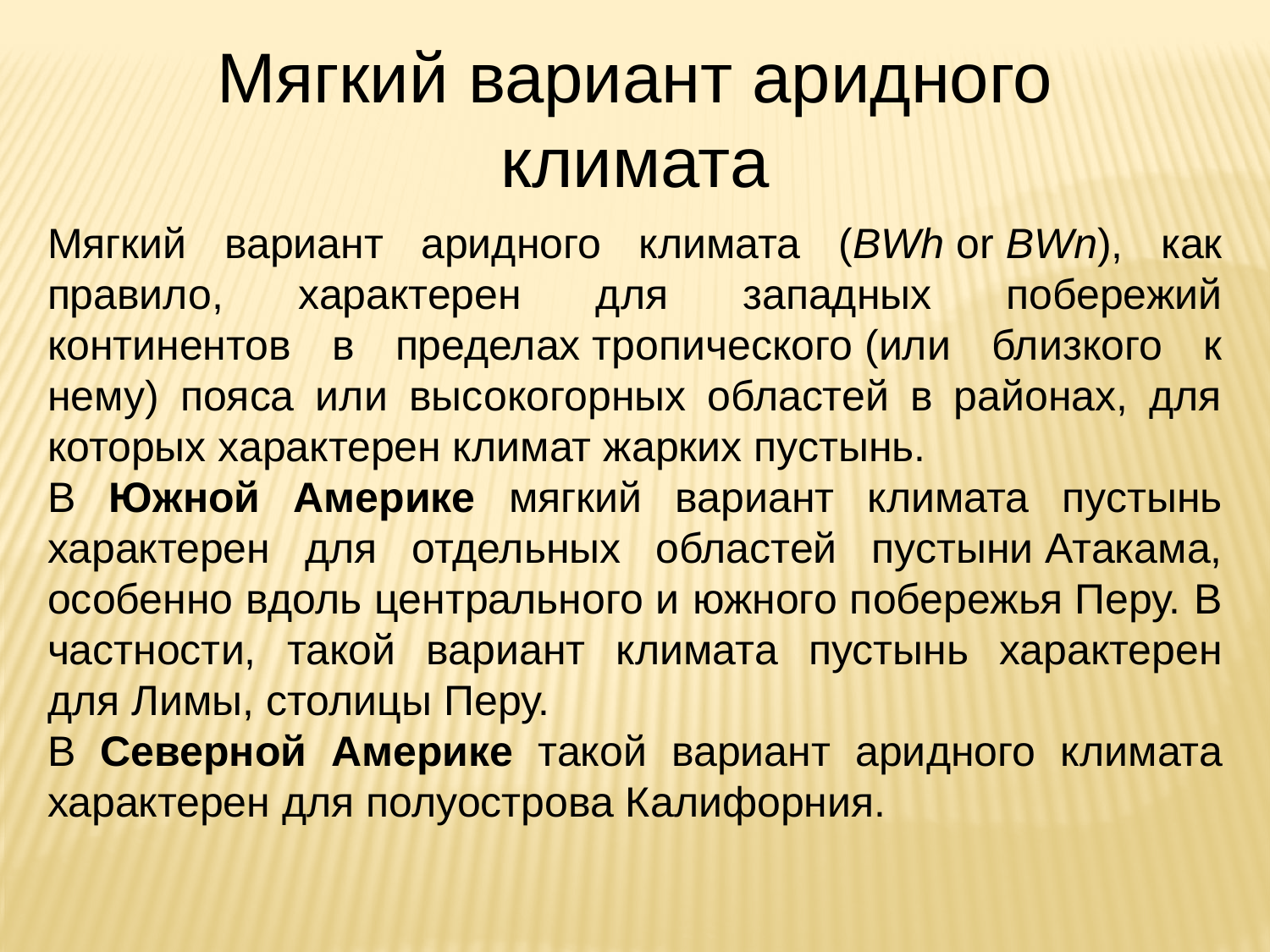

Мягкий вариант аридного климата
Мягкий вариант аридного климата (BWh or BWn), как правило, характерен для западных побережий континентов в пределах тропического (или близкого к нему) пояса или высокогорных областей в районах, для которых характерен климат жарких пустынь.
В Южной Америке мягкий вариант климата пустынь характерен для отдельных областей пустыни Атакама, особенно вдоль центрального и южного побережья Перу. В частности, такой вариант климата пустынь характерен для Лимы, столицы Перу.
В Северной Америке такой вариант аридного климата характерен для полуострова Калифорния.